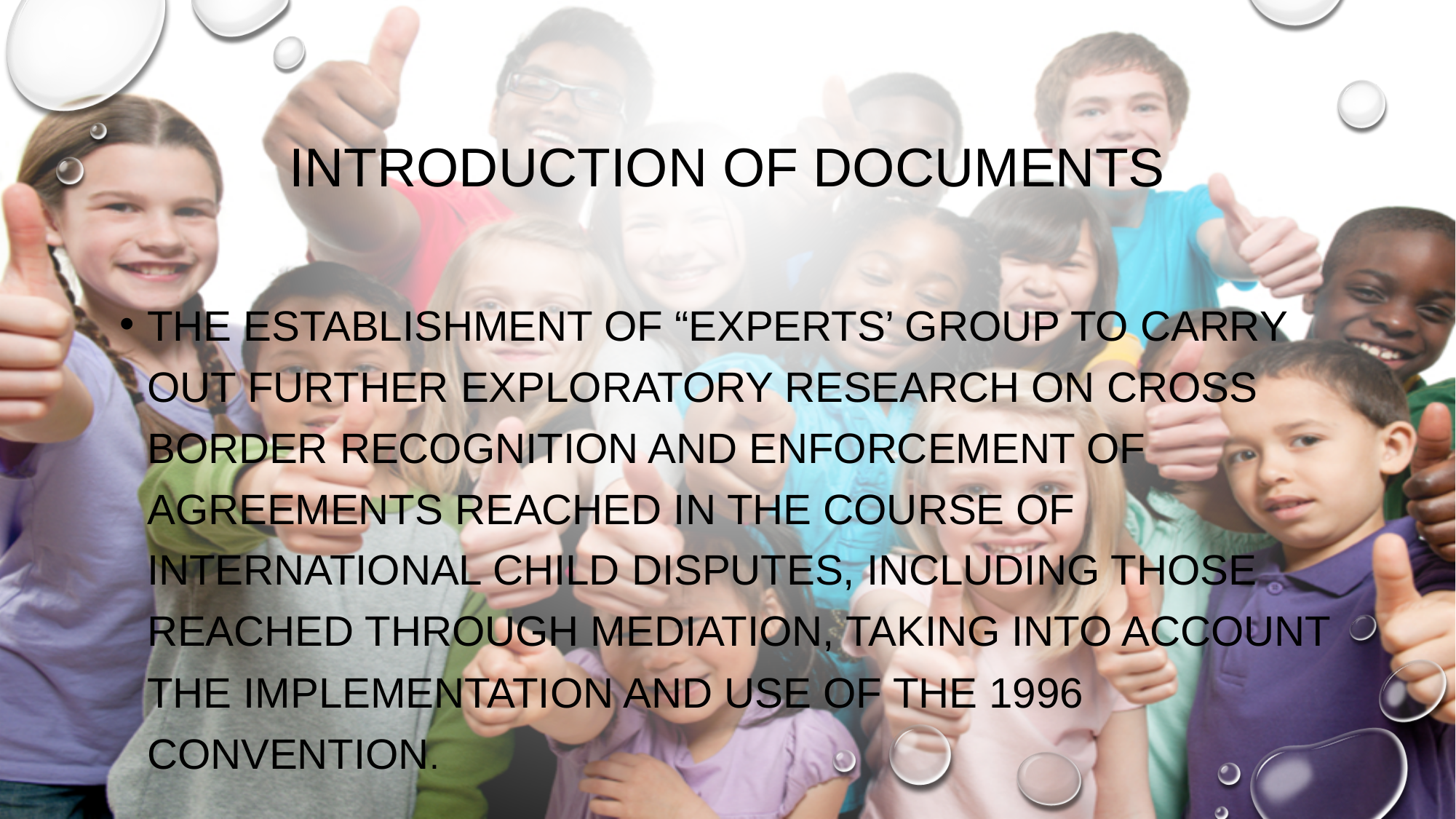

# INTRODUCTION OF DOCUMENTS
The establishment of “Experts’ Group to carry out further exploratory research on cross border recognition and enforcement of agreements reached in the course of international child disputes, including those reached through mediation, taking into account the implementation and use of the 1996 Convention.